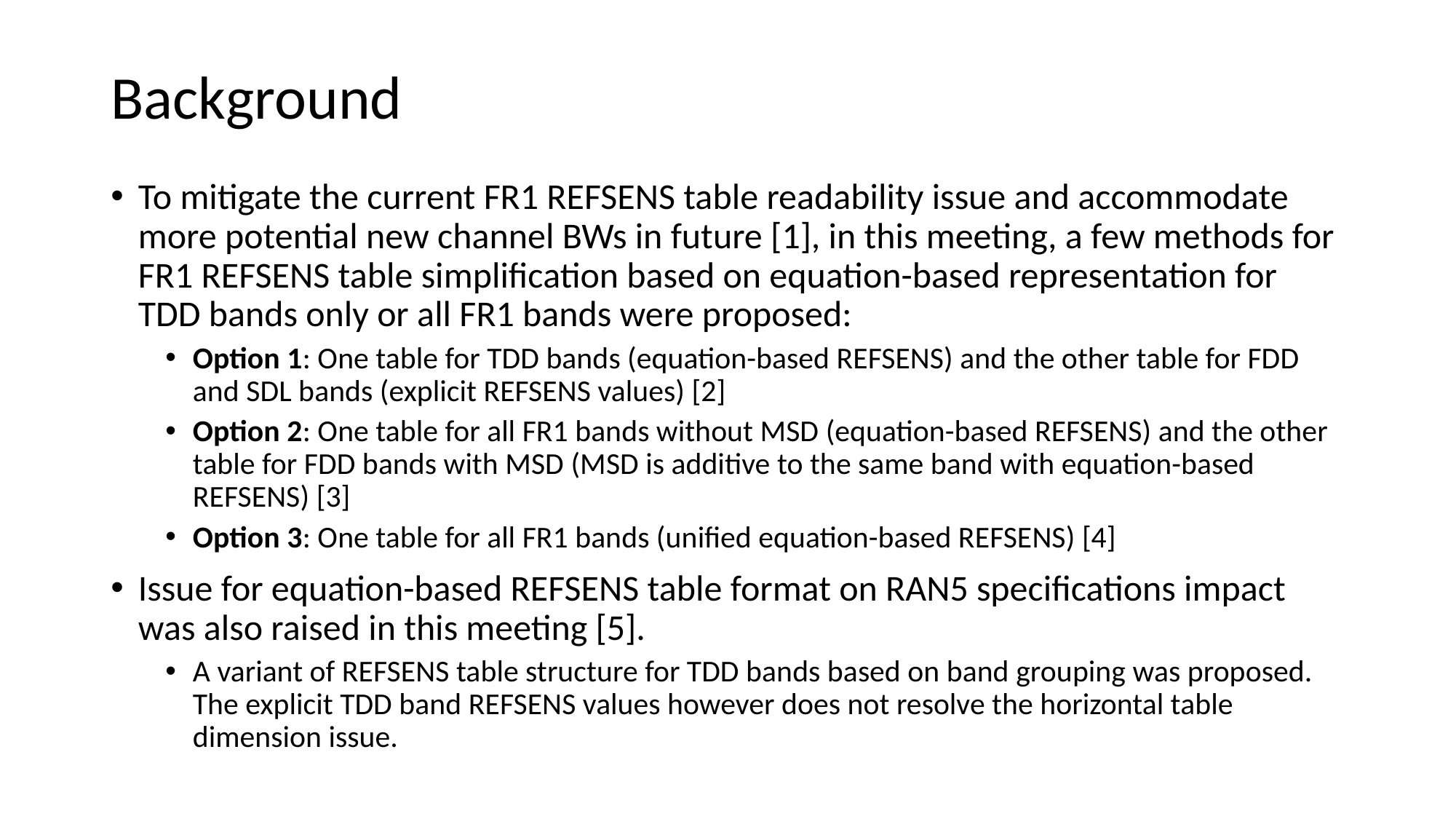

# Background
To mitigate the current FR1 REFSENS table readability issue and accommodate more potential new channel BWs in future [1], in this meeting, a few methods for FR1 REFSENS table simplification based on equation-based representation for TDD bands only or all FR1 bands were proposed:
Option 1: One table for TDD bands (equation-based REFSENS) and the other table for FDD and SDL bands (explicit REFSENS values) [2]
Option 2: One table for all FR1 bands without MSD (equation-based REFSENS) and the other table for FDD bands with MSD (MSD is additive to the same band with equation-based REFSENS) [3]
Option 3: One table for all FR1 bands (unified equation-based REFSENS) [4]
Issue for equation-based REFSENS table format on RAN5 specifications impact was also raised in this meeting [5].
A variant of REFSENS table structure for TDD bands based on band grouping was proposed. The explicit TDD band REFSENS values however does not resolve the horizontal table dimension issue.